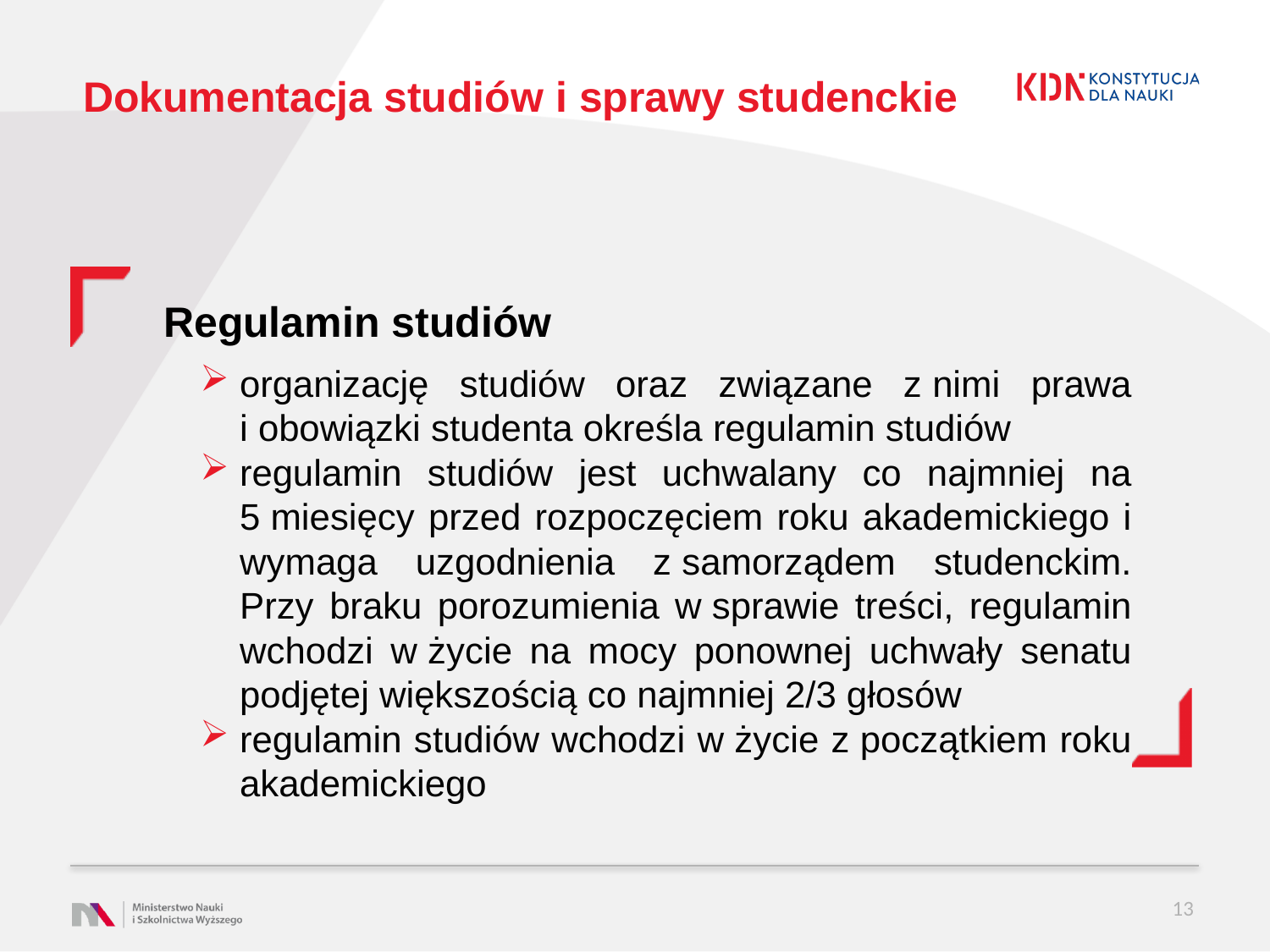

# Dokumentacja studiów i sprawy studenckie
Regulamin studiów
organizację studiów oraz związane z nimi prawa i obowiązki studenta określa regulamin studiów
regulamin studiów jest uchwalany co najmniej na 5 miesięcy przed rozpoczęciem roku akademickiego i wymaga uzgodnienia z samorządem studenckim. Przy braku porozumienia w sprawie treści, regulamin wchodzi w życie na mocy ponownej uchwały senatu podjętej większością co najmniej 2/3 głosów
regulamin studiów wchodzi w życie z początkiem roku akademickiego

13